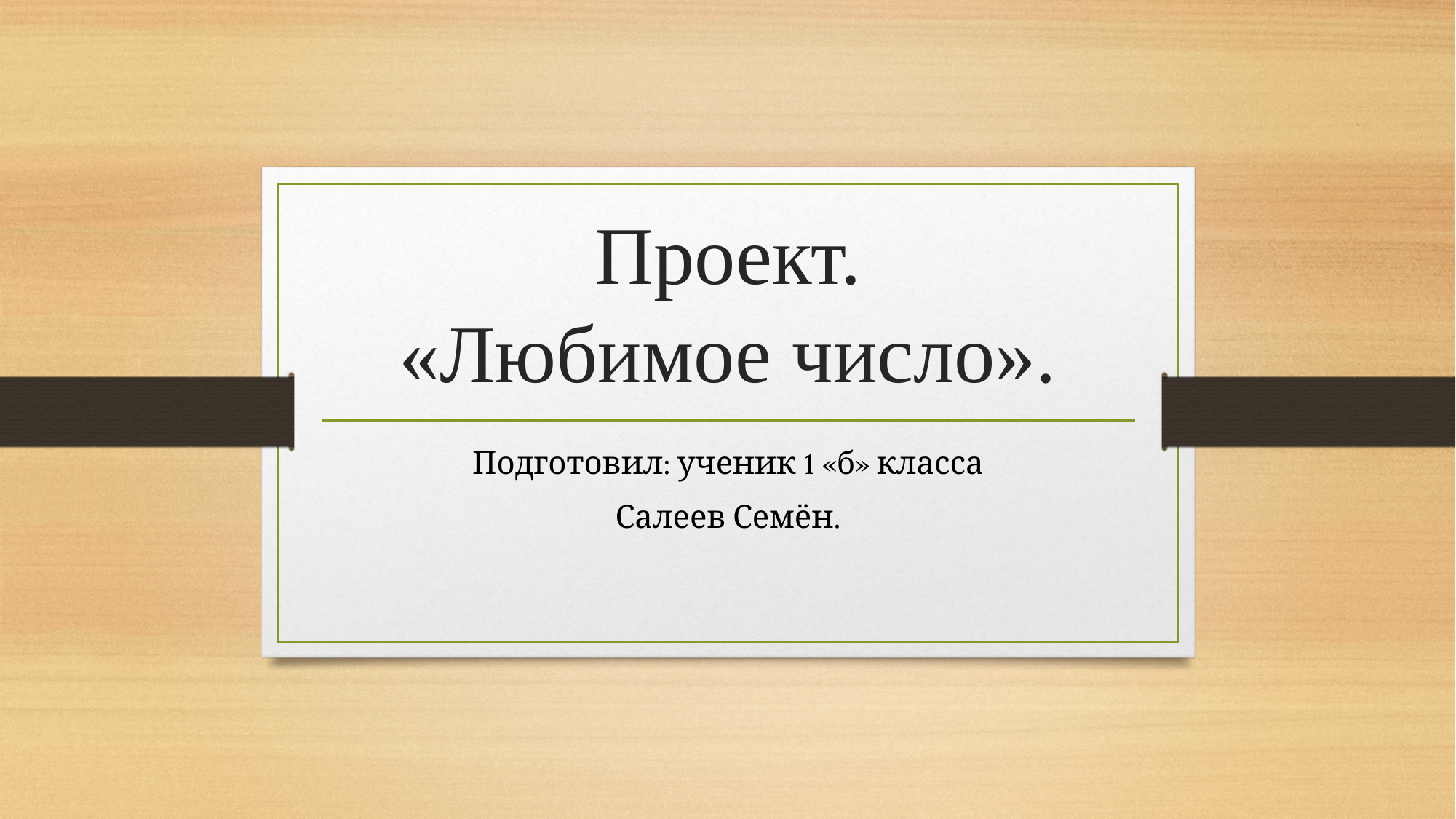

# Проект. «Любимое число».
Подготовил: ученик 1 «б» класса
Салеев Семён.